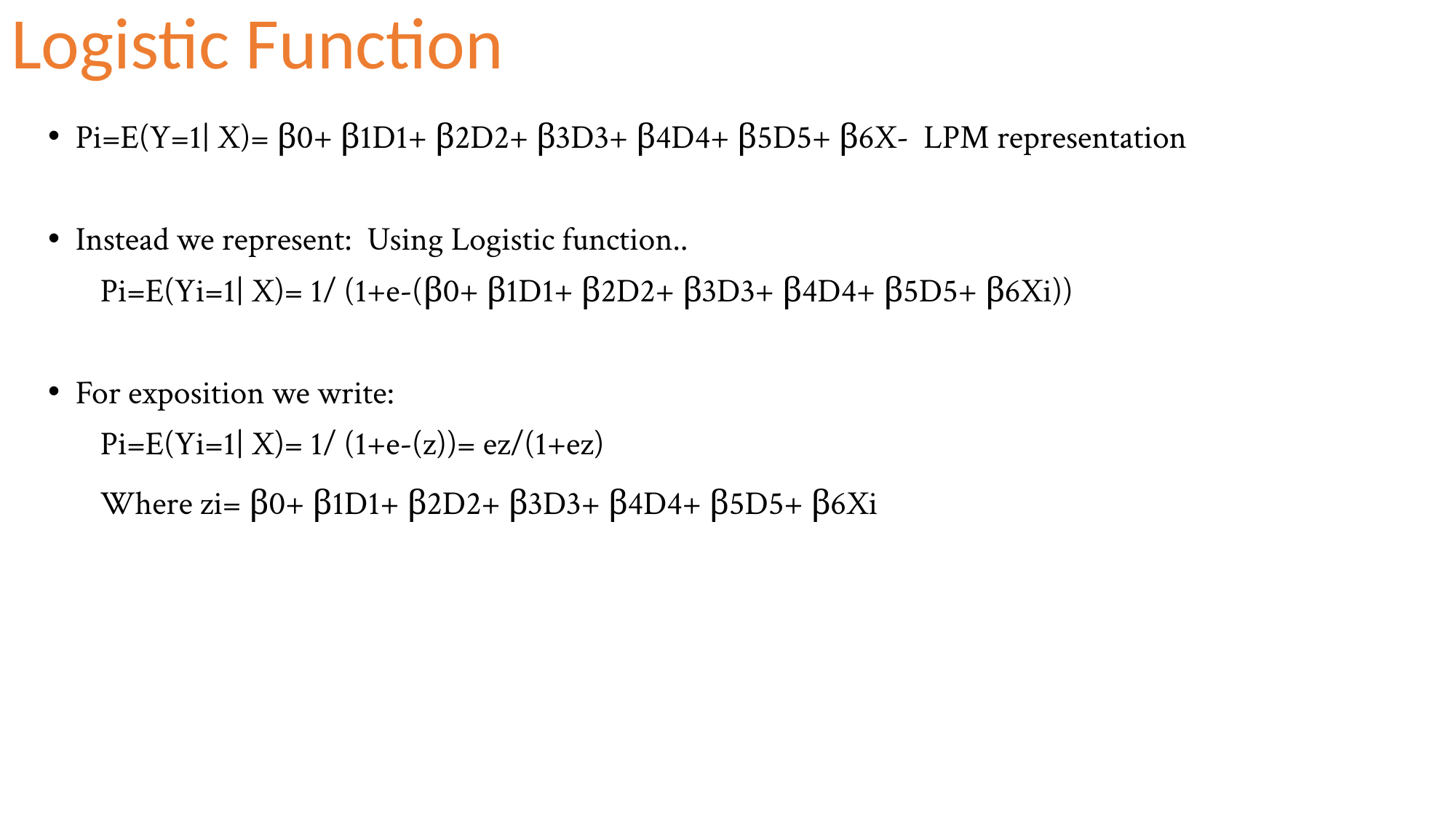

# Logistic Function
Pi=E(Y=1| X)= β0+ β1D1+ β2D2+ β3D3+ β4D4+ β5D5+ β6X-  LPM representation

Instead we represent:  Using Logistic function..
       Pi=E(Yi=1| X)= 1/ (1+e-(β0+ β1D1+ β2D2+ β3D3+ β4D4+ β5D5+ β6Xi))

For exposition we write:
       Pi=E(Yi=1| X)= 1/ (1+e-(z))= ez/(1+ez)
       Where zi= β0+ β1D1+ β2D2+ β3D3+ β4D4+ β5D5+ β6Xi